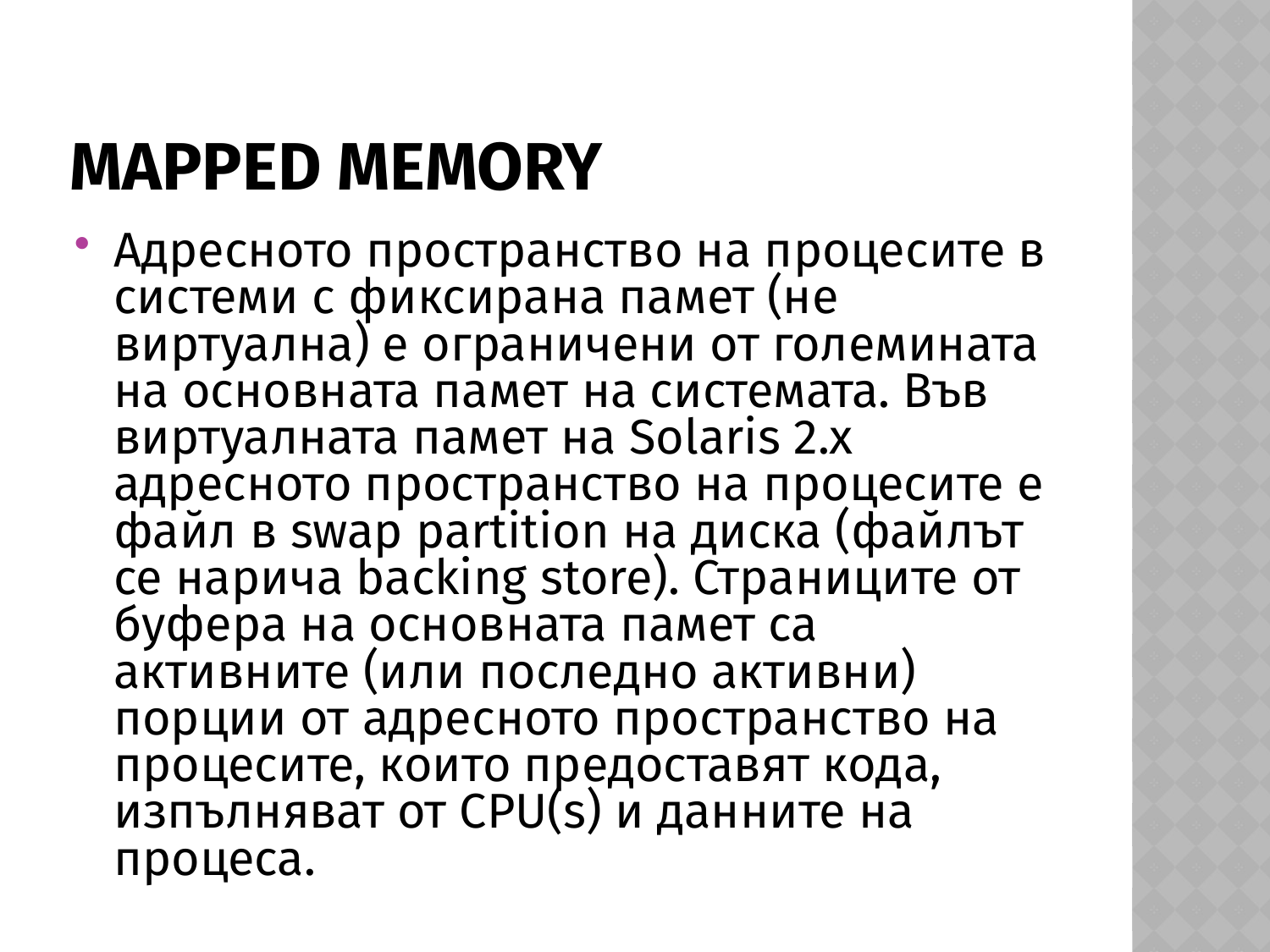

# Mapped memory
Адресното пространство на процесите в системи с фиксирана памет (не виртуална) е ограничени от големината на основната памет на системата. Във виртуалната памет на Solaris 2.x адресното пространство на процесите е файл в swap partition на диска (файлът се нарича backing store). Страниците от буфера на основната памет са активните (или последно активни) порции от адресното пространство на процесите, които предоставят кода, изпълняват от CPU(s) и данните на процеса.